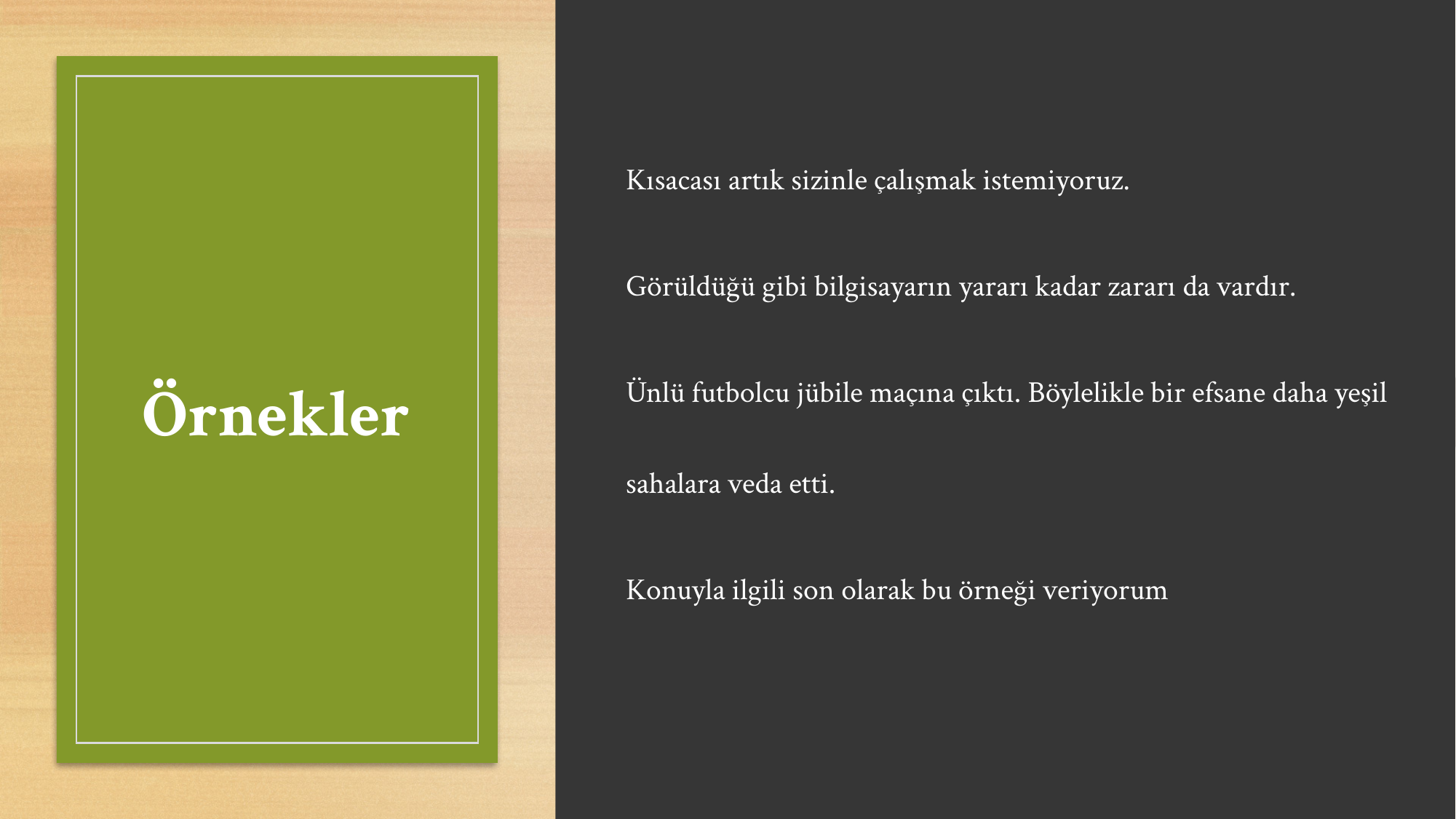

Kısacası artık sizinle çalışmak istemiyoruz.
Görüldüğü gibi bilgisayarın yararı kadar zararı da vardır.
Ünlü futbolcu jübile maçına çıktı. Böylelikle bir efsane daha yeşil sahalara veda etti.
Konuyla ilgili son olarak bu örneği veriyorum

# Örnekler